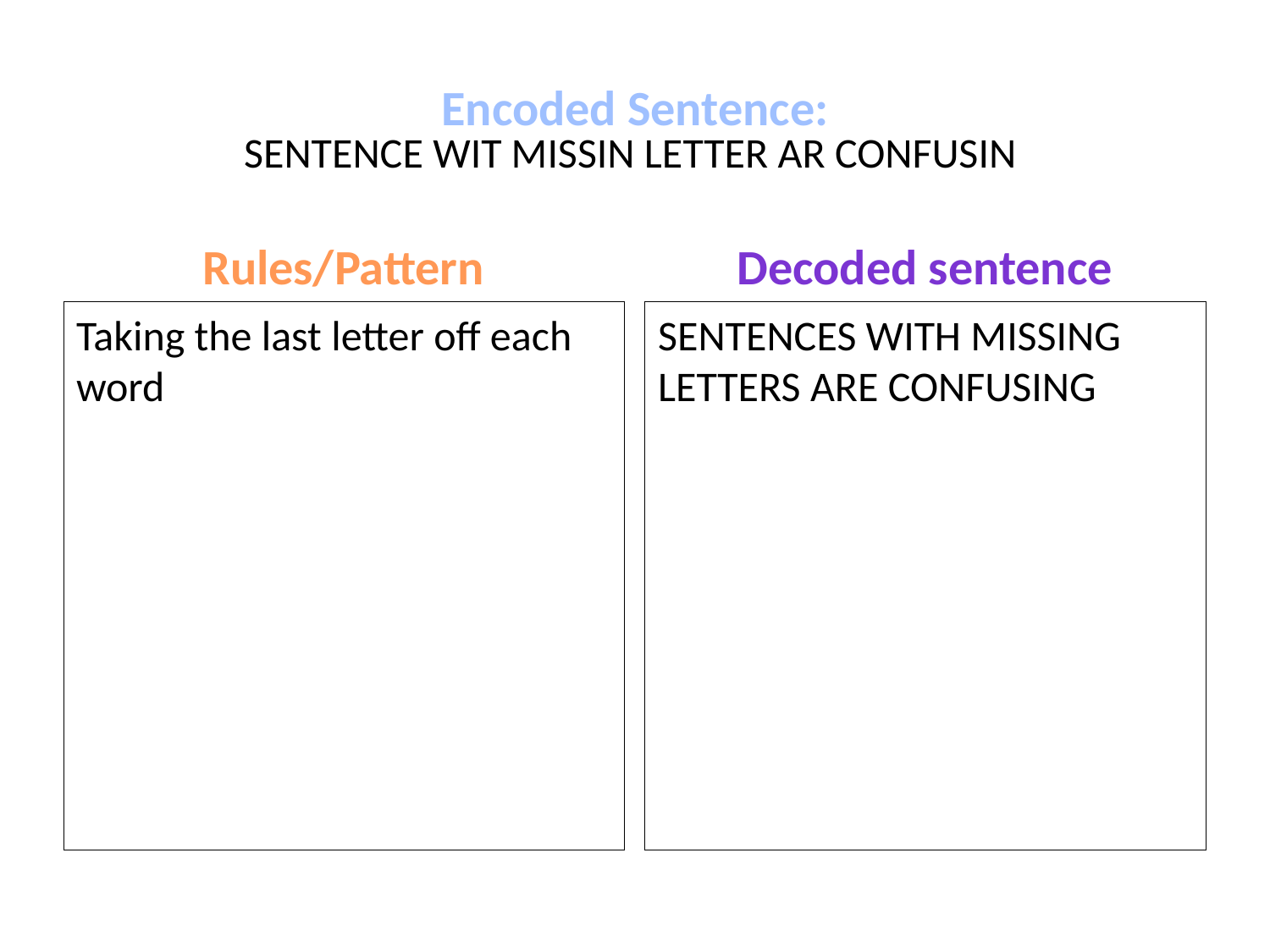

# SENTENCE WIT MISSIN LETTER AR CONFUSIN
Encoded Sentence:
Rules/Pattern
Decoded sentence
Taking the last letter off each word
SENTENCES WITH MISSING LETTERS ARE CONFUSING